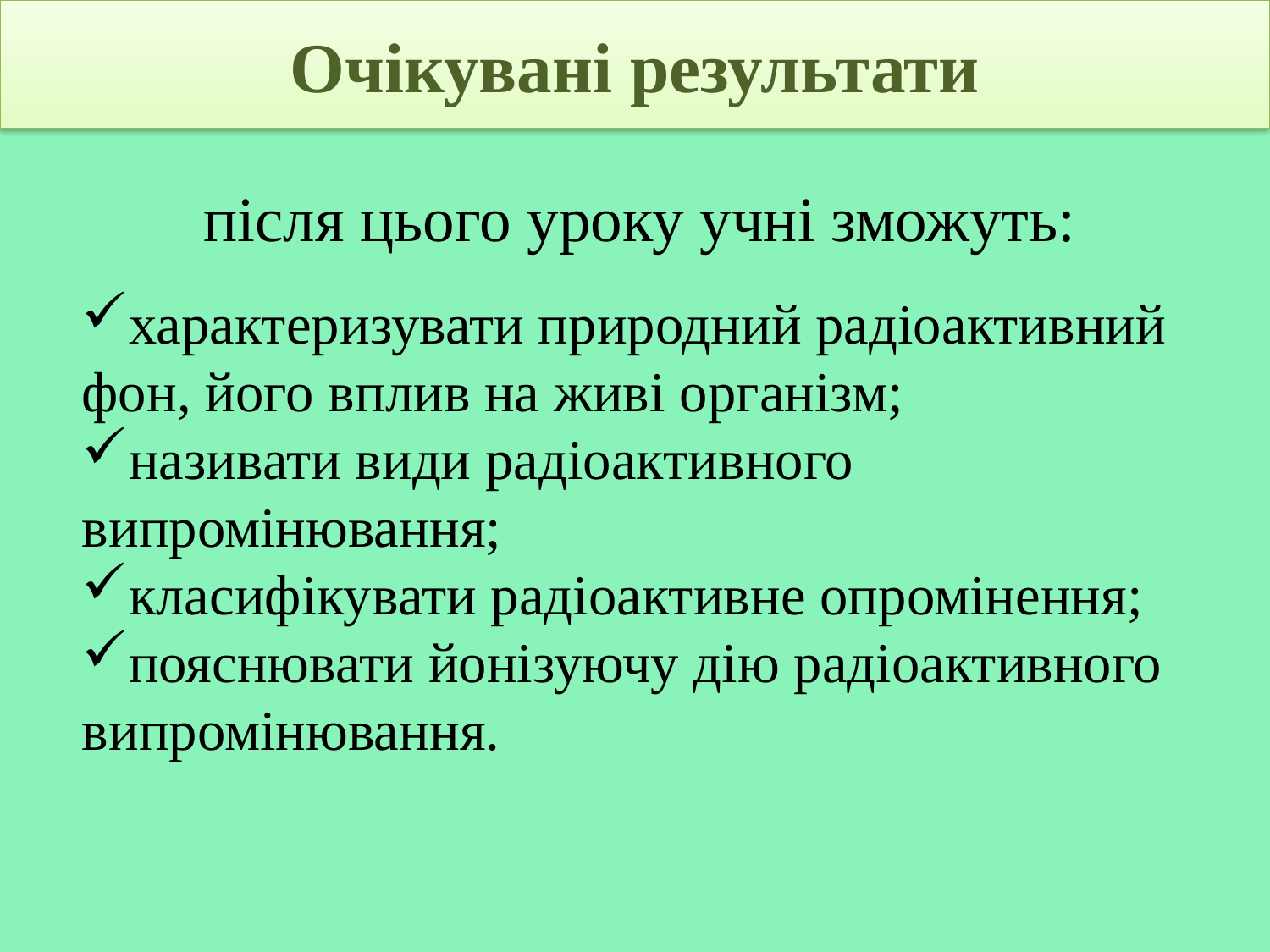

Очікувані результати
після цього уроку учні зможуть:

характеризувати природний радіоактивний фон, його вплив на живі організм;
називати види радіоактивного випромінювання;
класифікувати радіоактивне опромінення;
пояснювати йонізуючу дію радіоактивного випромінювання.